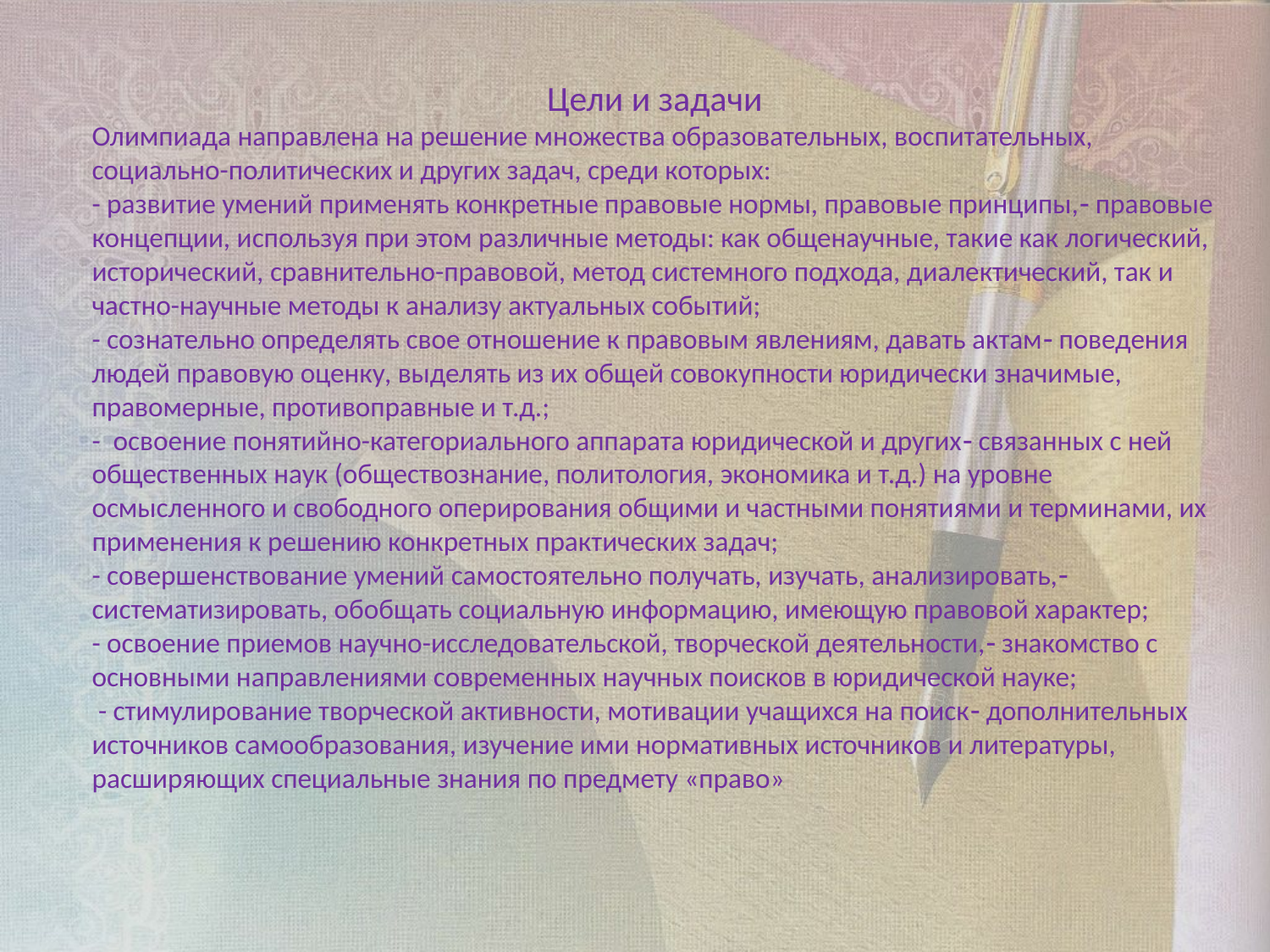

Цели и задачи
Олимпиада направлена на решение множества образовательных, воспитательных, социально-политических и других задач, среди которых:
- развитие умений применять конкретные правовые нормы, правовые принципы,− правовые концепции, используя при этом различные методы: как общенаучные, такие как логический, исторический, сравнительно-правовой, метод системного подхода, диалектический, так и частно-научные методы к анализу актуальных событий;
- сознательно определять свое отношение к правовым явлениям, давать актам− поведения людей правовую оценку, выделять из их общей совокупности юридически значимые, правомерные, противоправные и т.д.;
-  освоение понятийно-категориального аппарата юридической и других− связанных с ней общественных наук (обществознание, политология, экономика и т.д.) на уровне осмысленного и свободного оперирования общими и частными понятиями и терминами, их применения к решению конкретных практических задач;
- совершенствование умений самостоятельно получать, изучать, анализировать,− систематизировать, обобщать социальную информацию, имеющую правовой характер;
- освоение приемов научно-исследовательской, творческой деятельности,− знакомство с основными направлениями современных научных поисков в юридической науке;
 - стимулирование творческой активности, мотивации учащихся на поиск− дополнительных источников самообразования, изучение ими нормативных источников и литературы, расширяющих специальные знания по предмету «право»